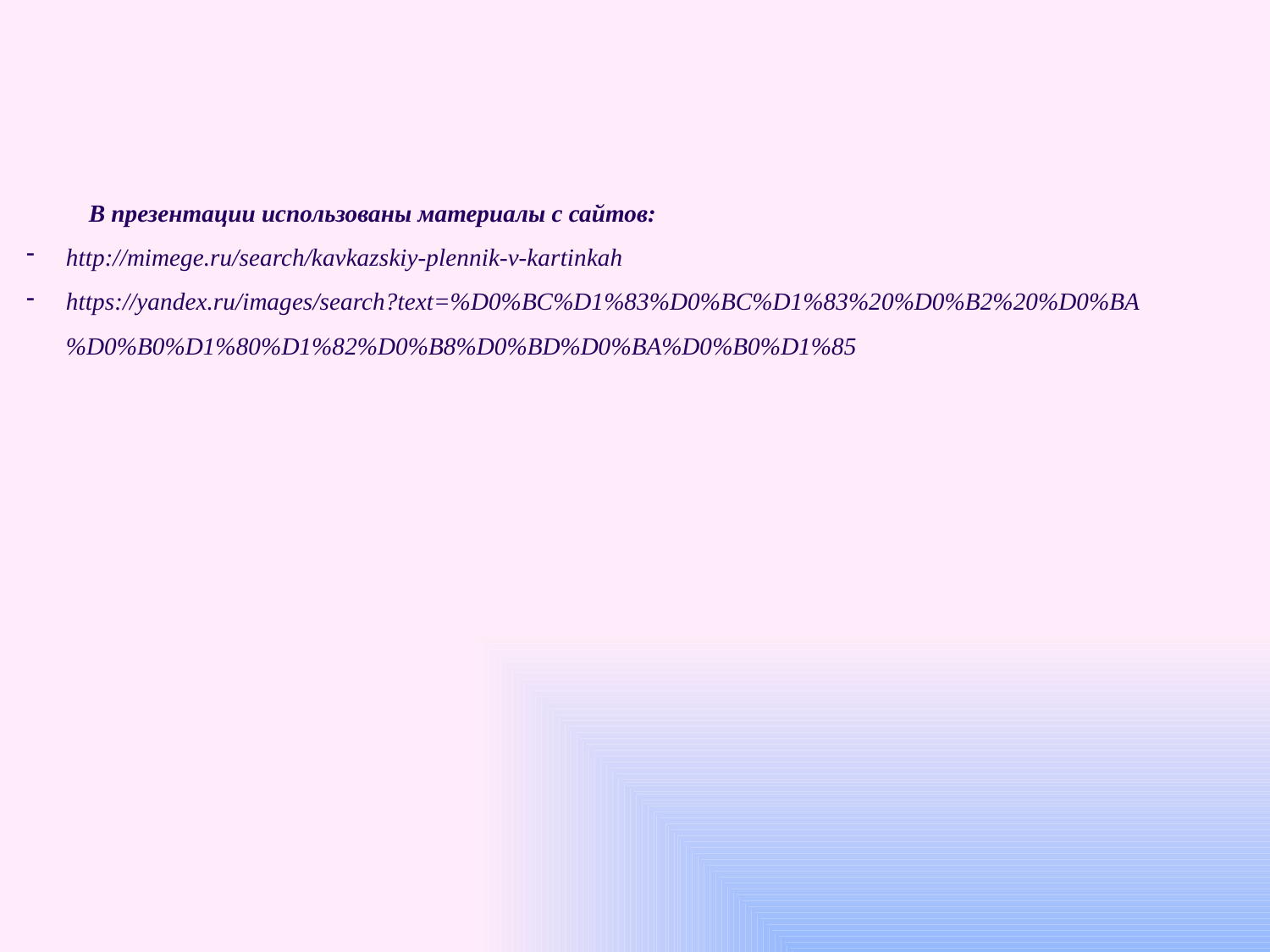

В презентации использованы материалы с сайтов:
http://mimege.ru/search/kavkazskiy-plennik-v-kartinkah
https://yandex.ru/images/search?text=%D0%BC%D1%83%D0%BC%D1%83%20%D0%B2%20%D0%BA%D0%B0%D1%80%D1%82%D0%B8%D0%BD%D0%BA%D0%B0%D1%85